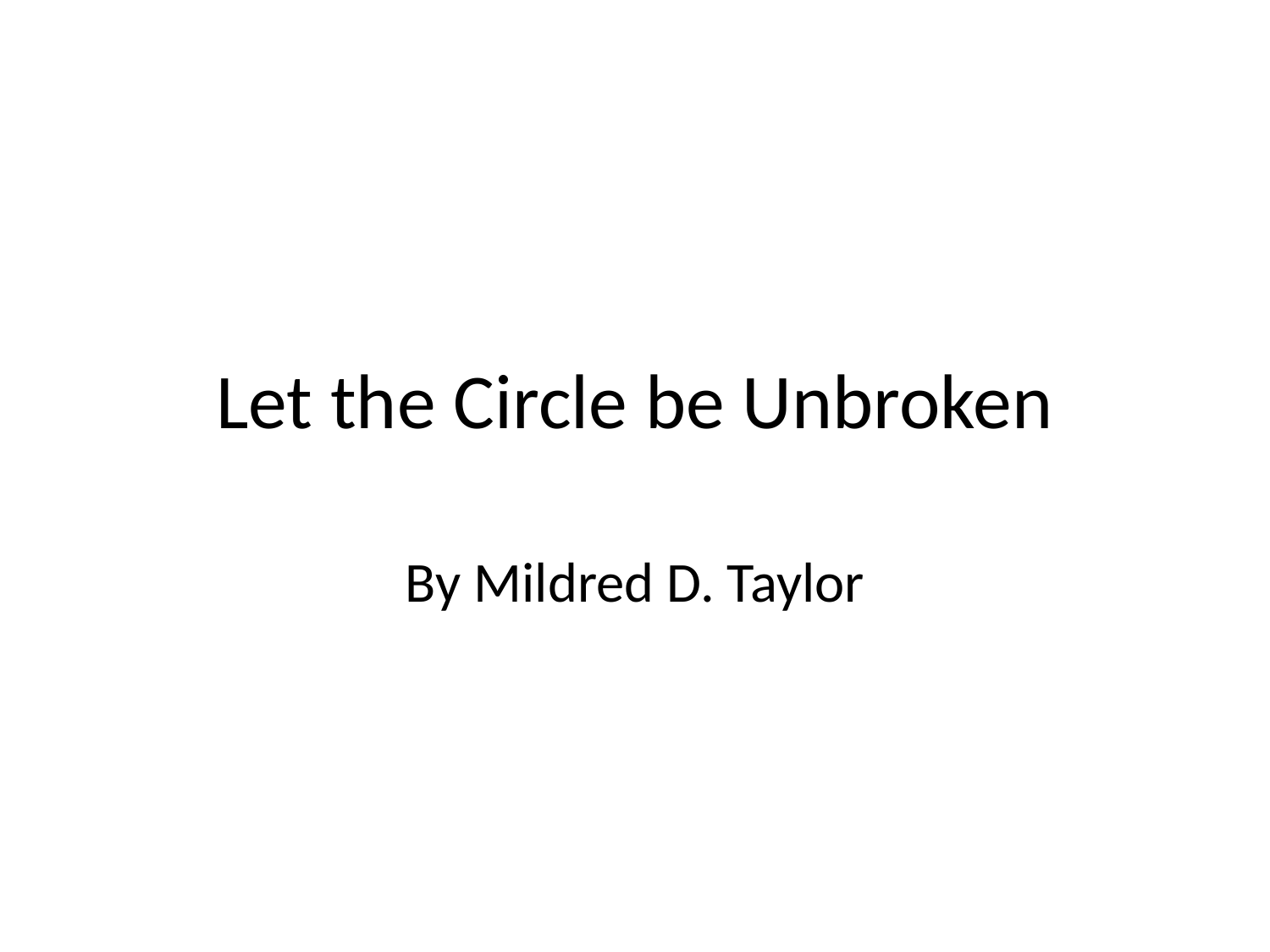

# Let the Circle be Unbroken
By Mildred D. Taylor